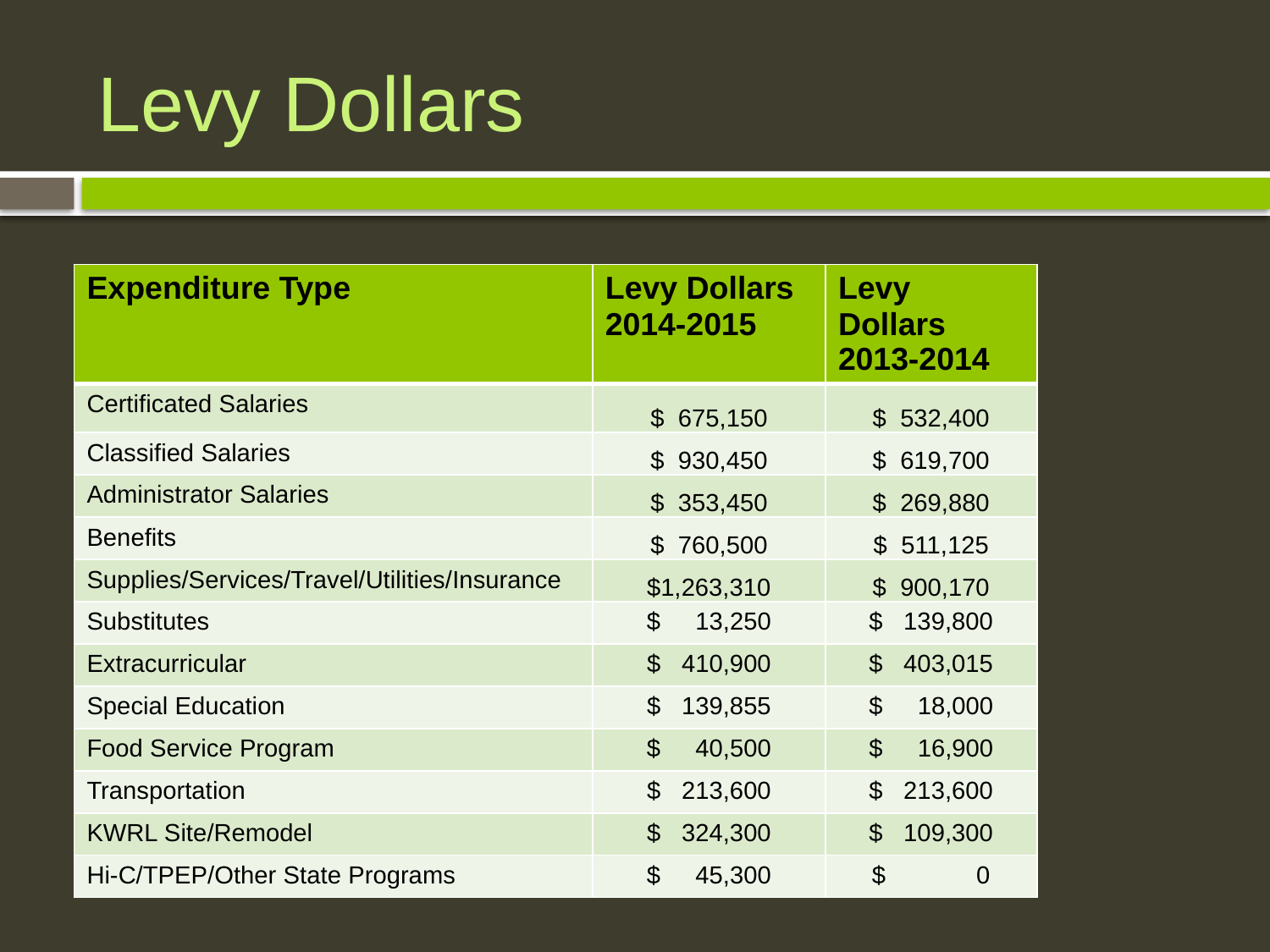

# Levy Dollars
| Expenditure Type | Levy Dollars 2014-2015 | Levy Dollars 2013-2014 |
| --- | --- | --- |
| Certificated Salaries | $ 675,150 | $ 532,400 |
| Classified Salaries | $ 930,450 | $ 619,700 |
| Administrator Salaries | $ 353,450 | $ 269,880 |
| Benefits | $ 760,500 | $ 511,125 |
| Supplies/Services/Travel/Utilities/Insurance | $1,263,310 | $ 900,170 |
| Substitutes | $ 13,250 | $ 139,800 |
| Extracurricular | $ 410,900 | $ 403,015 |
| Special Education | $ 139,855 | $ 18,000 |
| Food Service Program | $ 40,500 | $ 16,900 |
| Transportation | $ 213,600 | $ 213,600 |
| KWRL Site/Remodel | $ 324,300 | $ 109,300 |
| Hi-C/TPEP/Other State Programs | $ 45,300 | $ 0 |